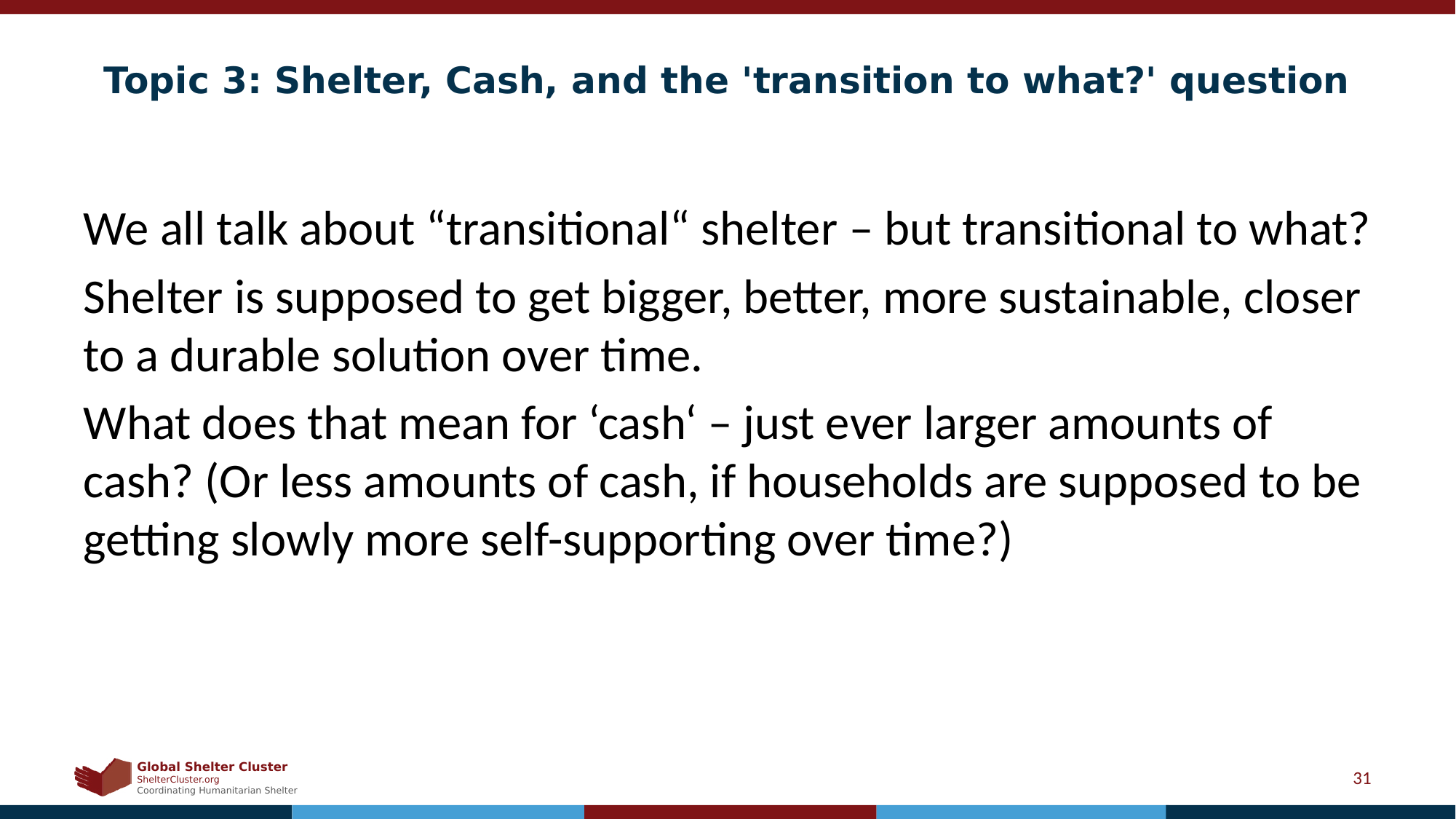

# Topic 3: Shelter, Cash, and the 'transition to what?' question
We all talk about “transitional“ shelter – but transitional to what?
Shelter is supposed to get bigger, better, more sustainable, closer to a durable solution over time.
What does that mean for ‘cash‘ – just ever larger amounts of cash? (Or less amounts of cash, if households are supposed to be getting slowly more self-supporting over time?)
31